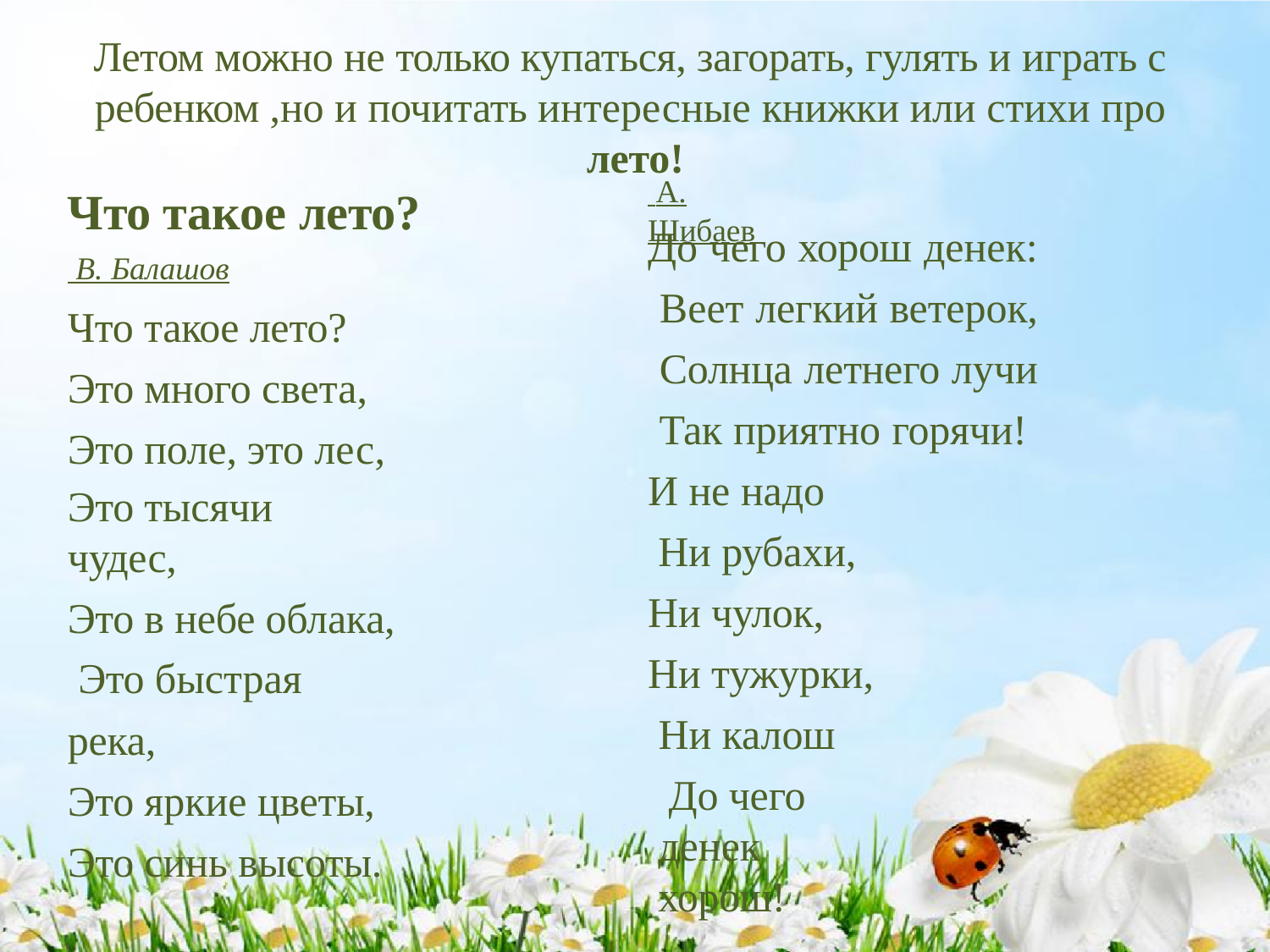

# Летом можно не только купаться, загорать, гулять и играть с  ребенком ,но и почитать интересные книжки или стихи про  лето!
Что такое лето?
 В. Балашов
Что такое лето?  Это много света,  Это поле, это лес,
Это тысячи чудес,
Это в небе облака,  Это быстрая река,
Это яркие цветы,  Это синь высоты.
 А. Шибаев
До чего хорош денек:  Веет легкий ветерок,  Солнца летнего лучи  Так приятно горячи!  И не надо
Ни рубахи,  Ни чулок,  Ни тужурки,  Ни калош
До чего денек хорош!